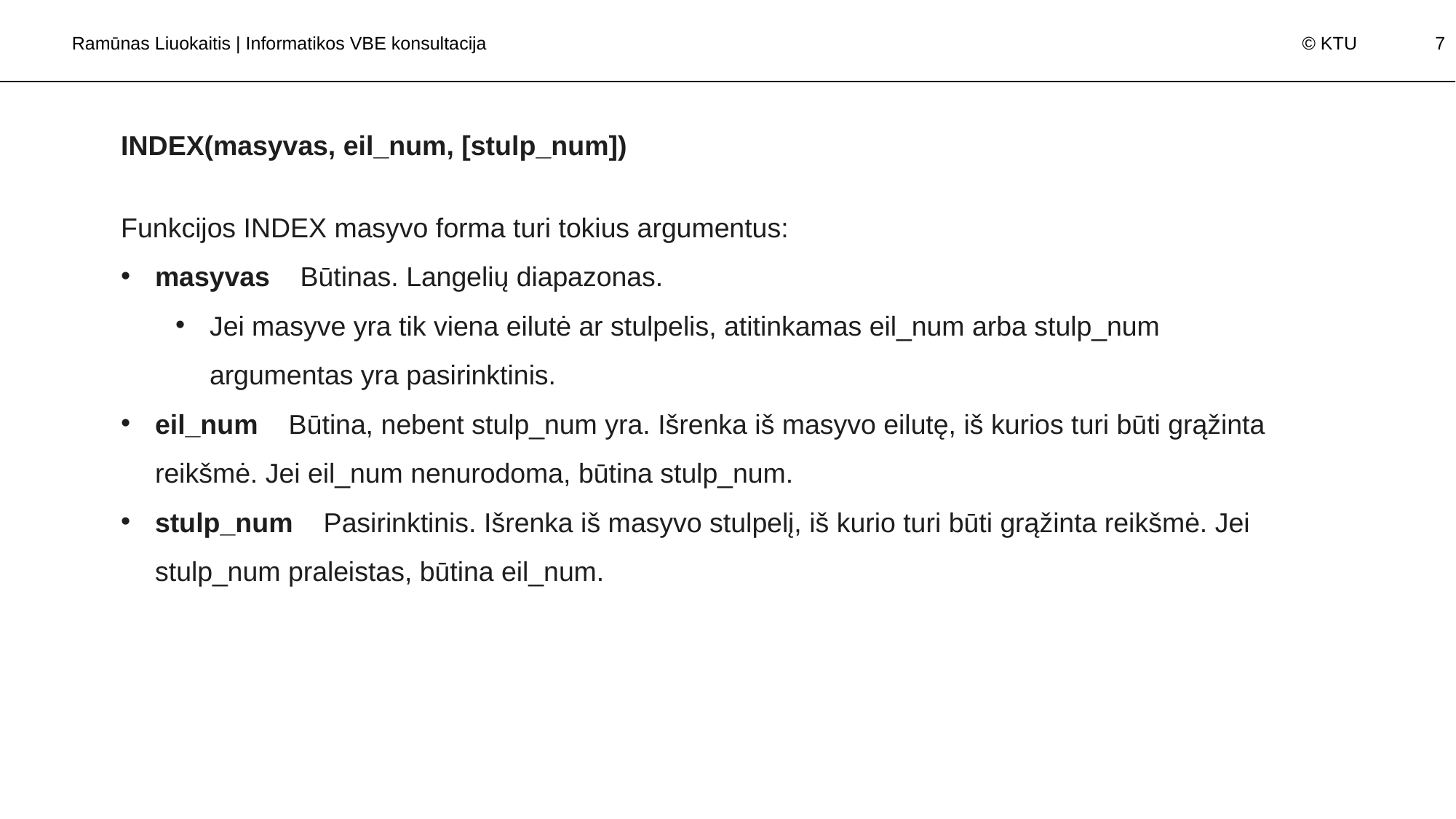

Ramūnas Liuokaitis | Informatikos VBE konsultacija
INDEX(masyvas, eil_num, [stulp_num])

Funkcijos INDEX masyvo forma turi tokius argumentus:
masyvas    Būtinas. Langelių diapazonas.
Jei masyve yra tik viena eilutė ar stulpelis, atitinkamas eil_num arba stulp_num argumentas yra pasirinktinis.
eil_num    Būtina, nebent stulp_num yra. Išrenka iš masyvo eilutę, iš kurios turi būti grąžinta reikšmė. Jei eil_num nenurodoma, būtina stulp_num.
stulp_num    Pasirinktinis. Išrenka iš masyvo stulpelį, iš kurio turi būti grąžinta reikšmė. Jei stulp_num praleistas, būtina eil_num.